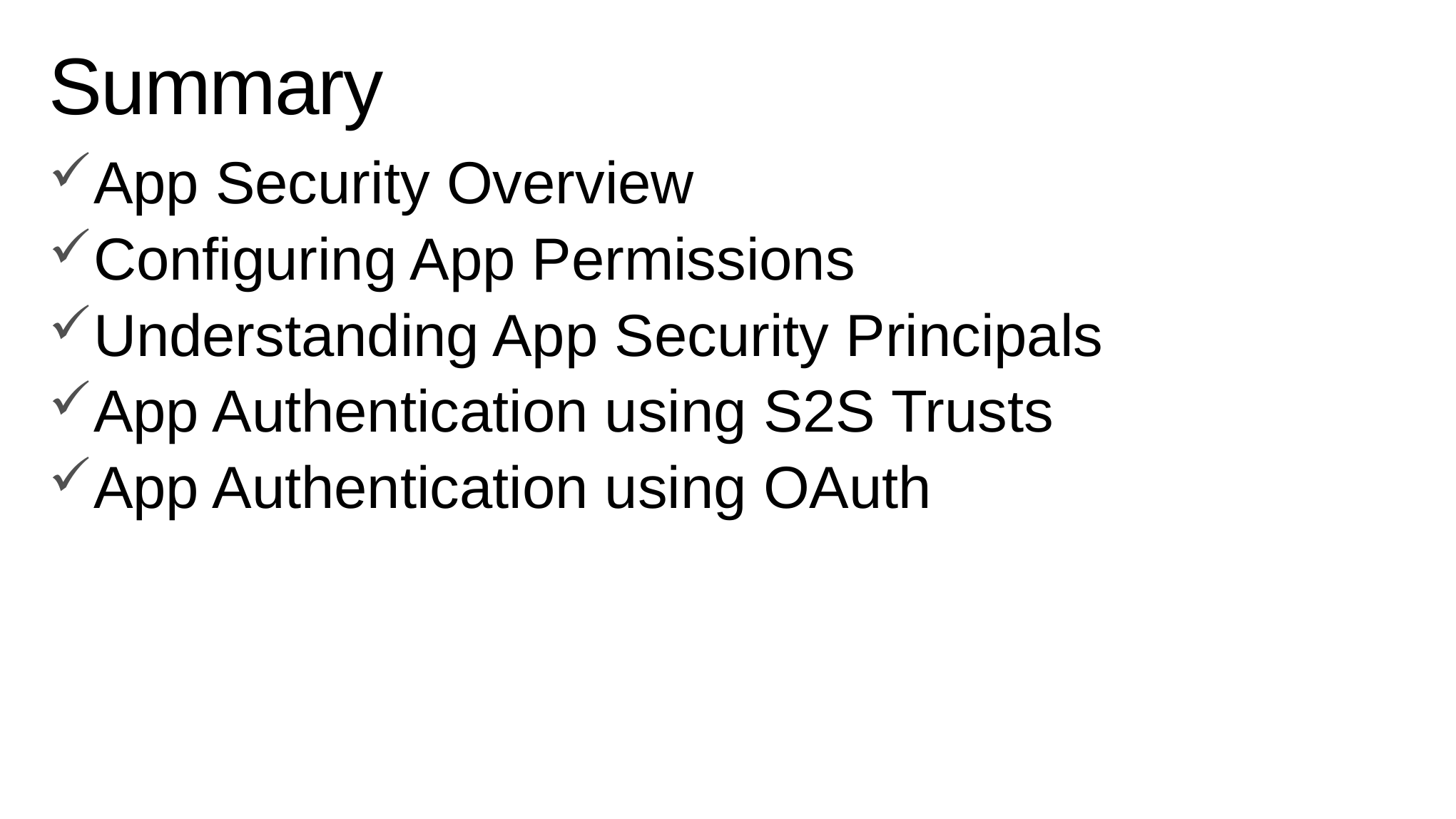

# Summary
App Security Overview
Configuring App Permissions
Understanding App Security Principals
App Authentication using S2S Trusts
App Authentication using OAuth